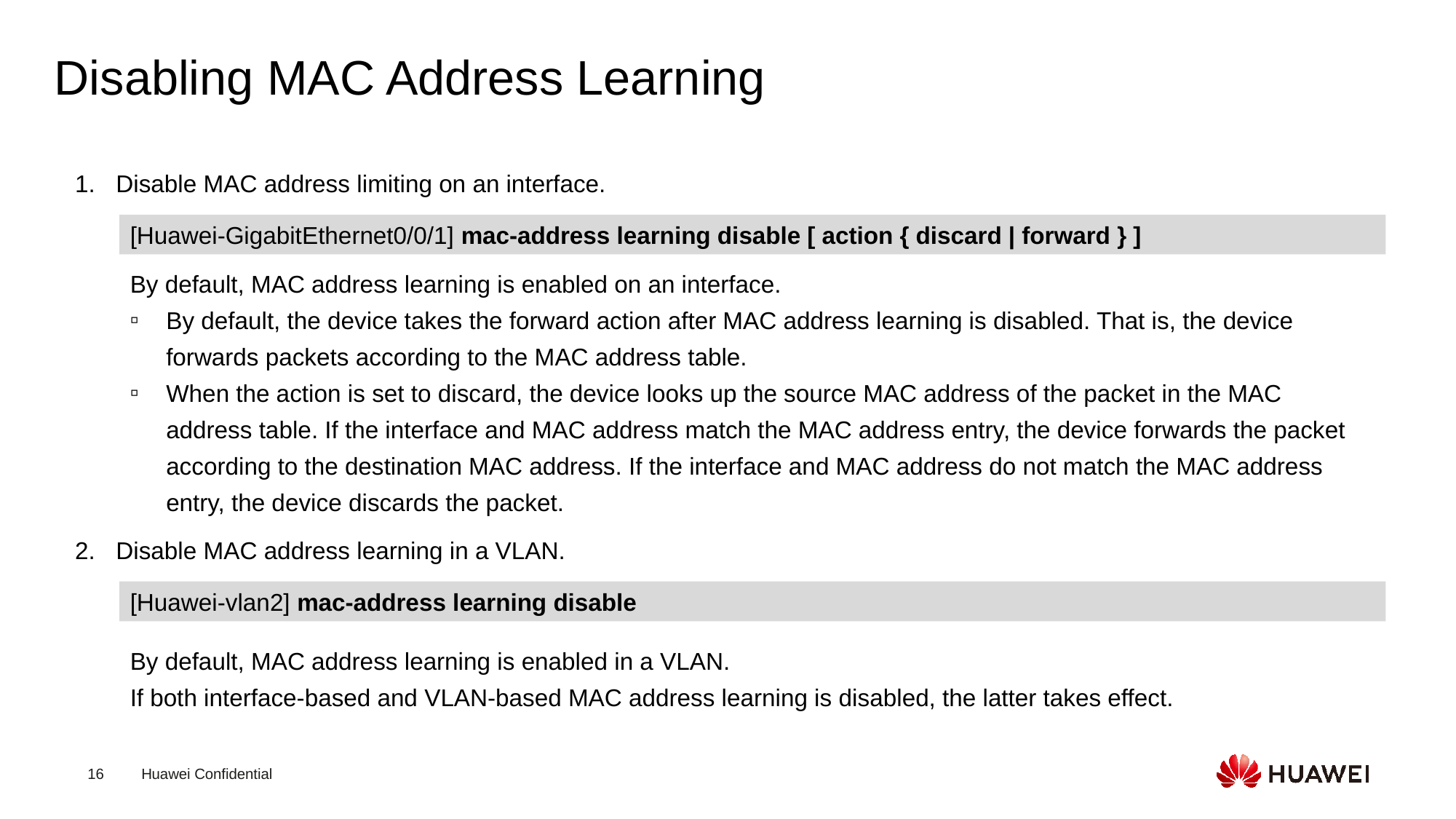

# Disabling MAC Address Learning
Disable MAC address limiting on an interface.
[Huawei-GigabitEthernet0/0/1] mac-address learning disable [ action { discard | forward } ]
By default, MAC address learning is enabled on an interface.
By default, the device takes the forward action after MAC address learning is disabled. That is, the device forwards packets according to the MAC address table.
When the action is set to discard, the device looks up the source MAC address of the packet in the MAC address table. If the interface and MAC address match the MAC address entry, the device forwards the packet according to the destination MAC address. If the interface and MAC address do not match the MAC address entry, the device discards the packet.
Disable MAC address learning in a VLAN.
[Huawei-vlan2] mac-address learning disable
By default, MAC address learning is enabled in a VLAN.
If both interface-based and VLAN-based MAC address learning is disabled, the latter takes effect.